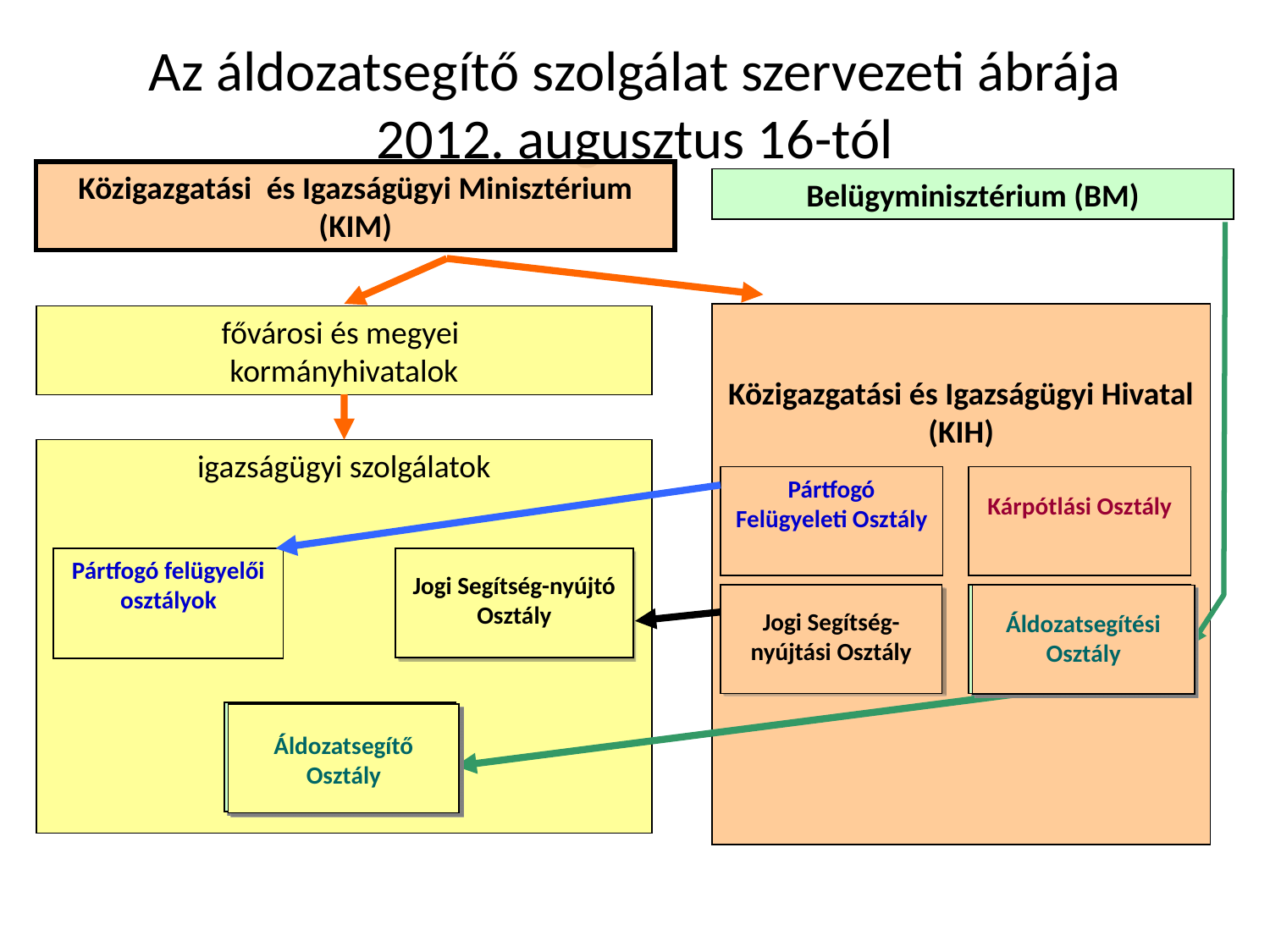

# Az áldozatsegítő szolgálat szervezeti ábrája 2012. augusztus 16-tól
Közigazgatási  és Igazságügyi Minisztérium (KIM)
Belügyminisztérium (BM)

Közigazgatási és Igazságügyi Hivatal (KIH)

fővárosi és megyei
kormányhivatalok

igazságügyi szolgálatok

Pártfogó Felügyeleti Osztály

Kárpótlási Osztály

Pártfogó felügyelői
osztályok
Jogi Segítség-nyújtó Osztály
Jogi Segítség-nyújtási Osztály

Áldozatsegítési
Osztály

Áldozatsegítési
Osztály

Áldozatsegítő
Osztály

Áldozatsegítő
Osztály